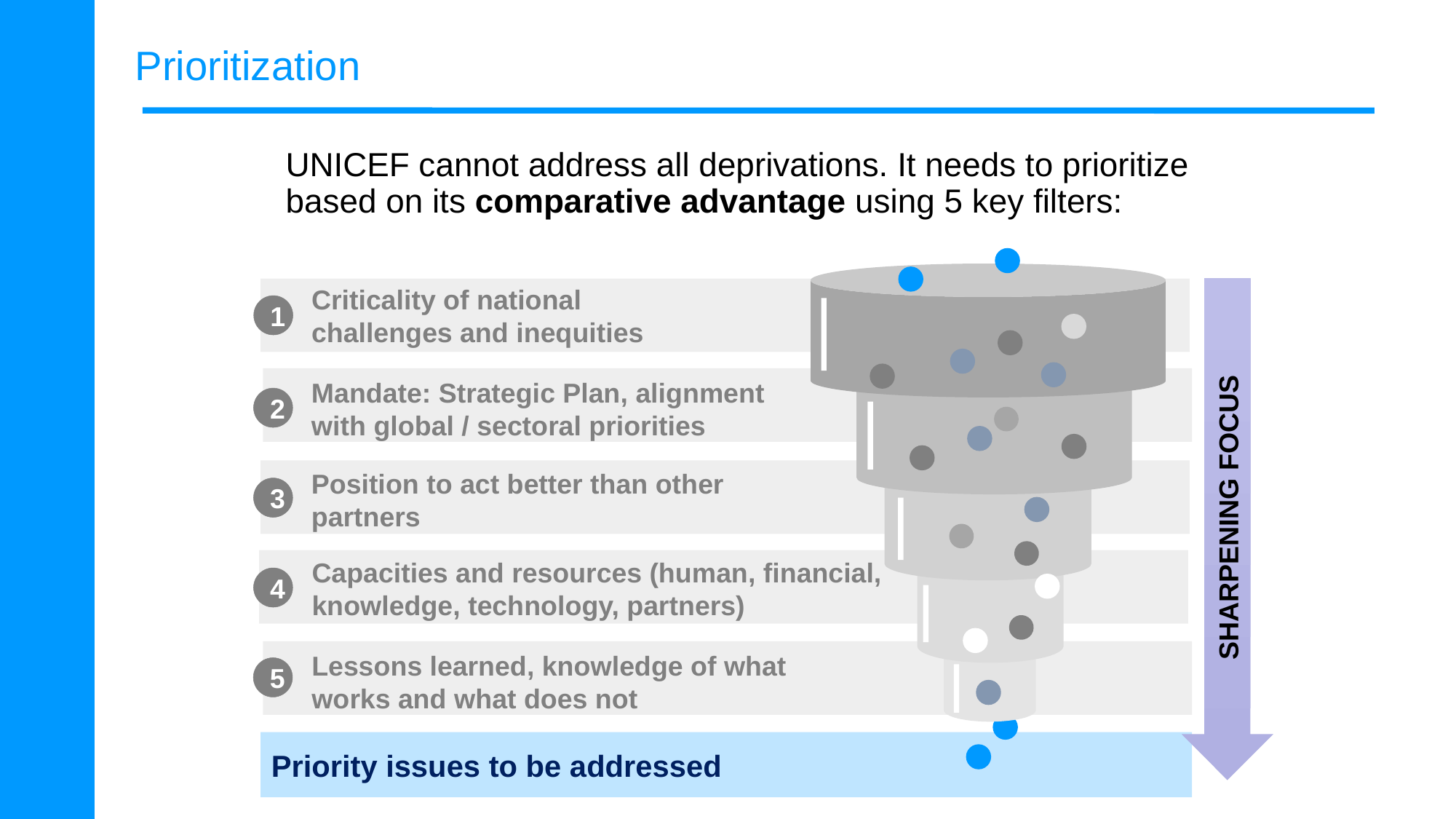

# Prioritization
UNICEF cannot address all deprivations. It needs to prioritize based on its comparative advantage using 5 key filters:

Criticality of national
challenges and inequities
SHARPENING FOCUS

1

Mandate: Strategic Plan, alignment with global / sectoral priorities
2

Position to act better than other partners
3

Capacities and resources (human, financial, knowledge, technology, partners)
4

Lessons learned, knowledge of what works and what does not
5

Priority issues to be addressed